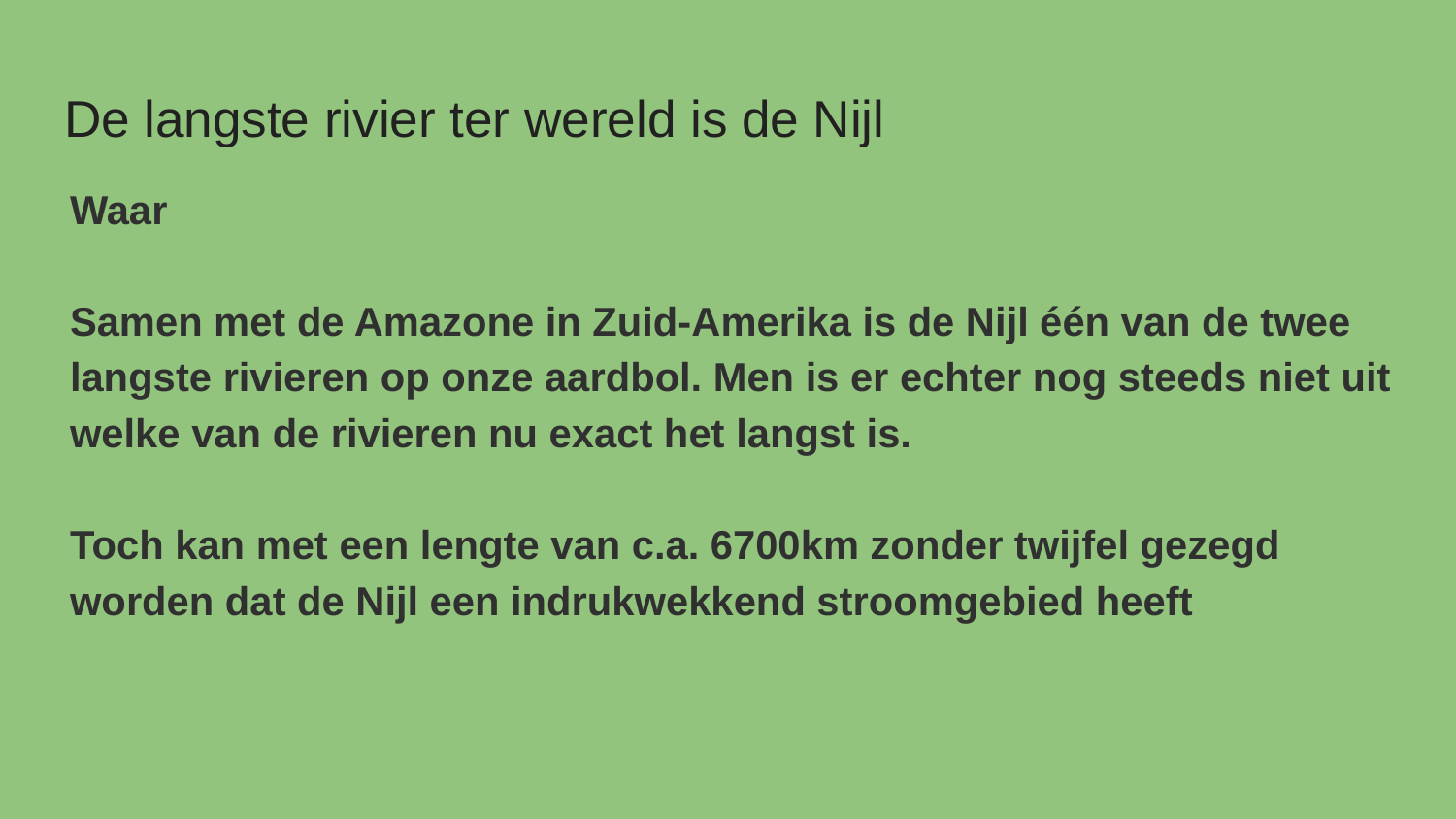

# De langste rivier ter wereld is de Nijl
Waar

Samen met de Amazone in Zuid-Amerika is de Nijl één van de twee langste rivieren op onze aardbol. Men is er echter nog steeds niet uit welke van de rivieren nu exact het langst is.

Toch kan met een lengte van c.a. 6700km zonder twijfel gezegd worden dat de Nijl een indrukwekkend stroomgebied heeft